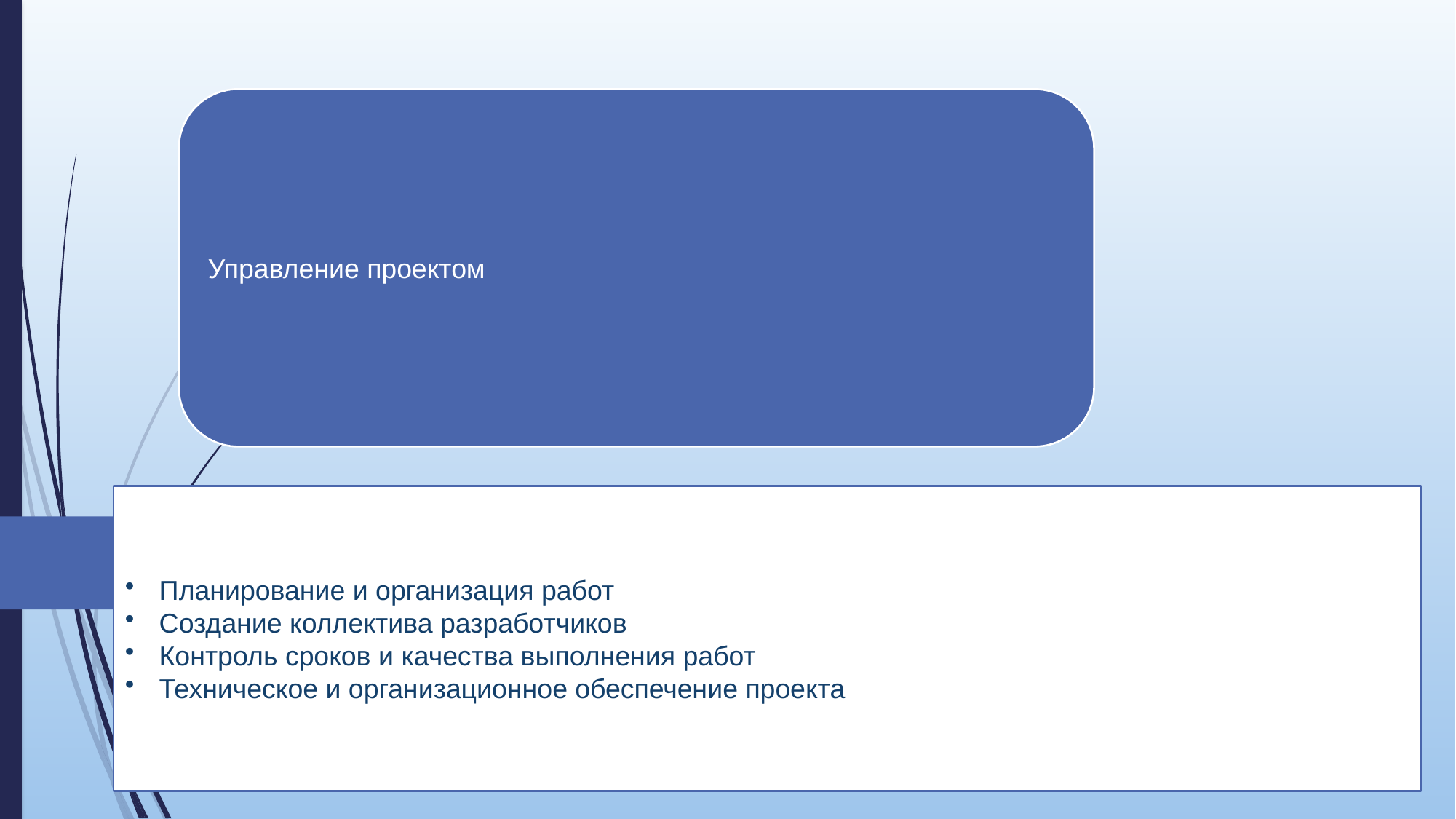

Управление проектом
Планирование и организация работ
Создание коллектива разработчиков
Контроль сроков и качества выполнения работ
Техническое и организационное обеспечение проекта